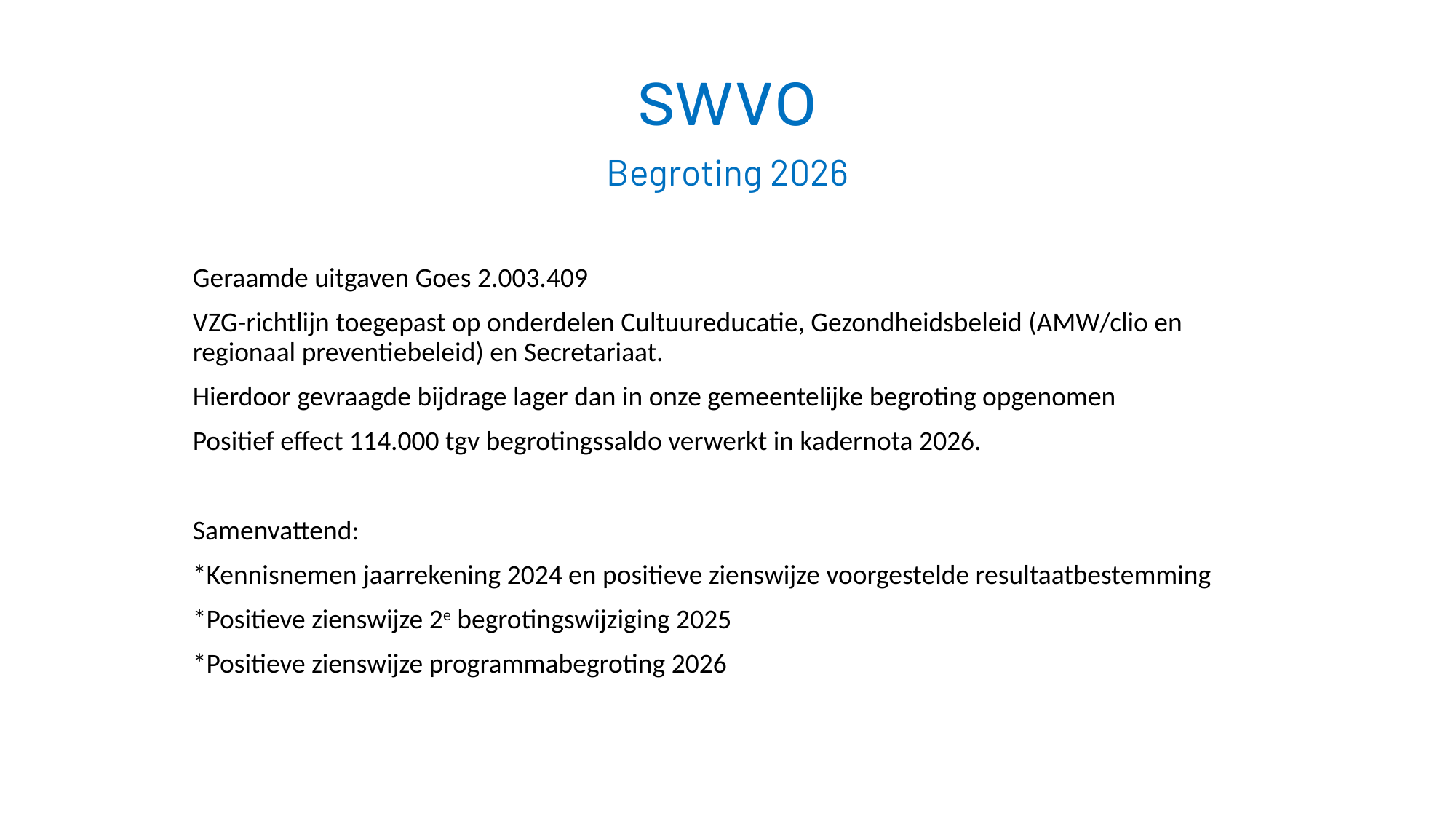

# swvo
Begroting 2026

Geraamde uitgaven Goes 2.003.409
VZG-richtlijn toegepast op onderdelen Cultuureducatie, Gezondheidsbeleid (AMW/clio en regionaal preventiebeleid) en Secretariaat.
Hierdoor gevraagde bijdrage lager dan in onze gemeentelijke begroting opgenomen
Positief effect 114.000 tgv begrotingssaldo verwerkt in kadernota 2026.

Samenvattend:
*Kennisnemen jaarrekening 2024 en positieve zienswijze voorgestelde resultaatbestemming
*Positieve zienswijze 2e begrotingswijziging 2025
*Positieve zienswijze programmabegroting 2026